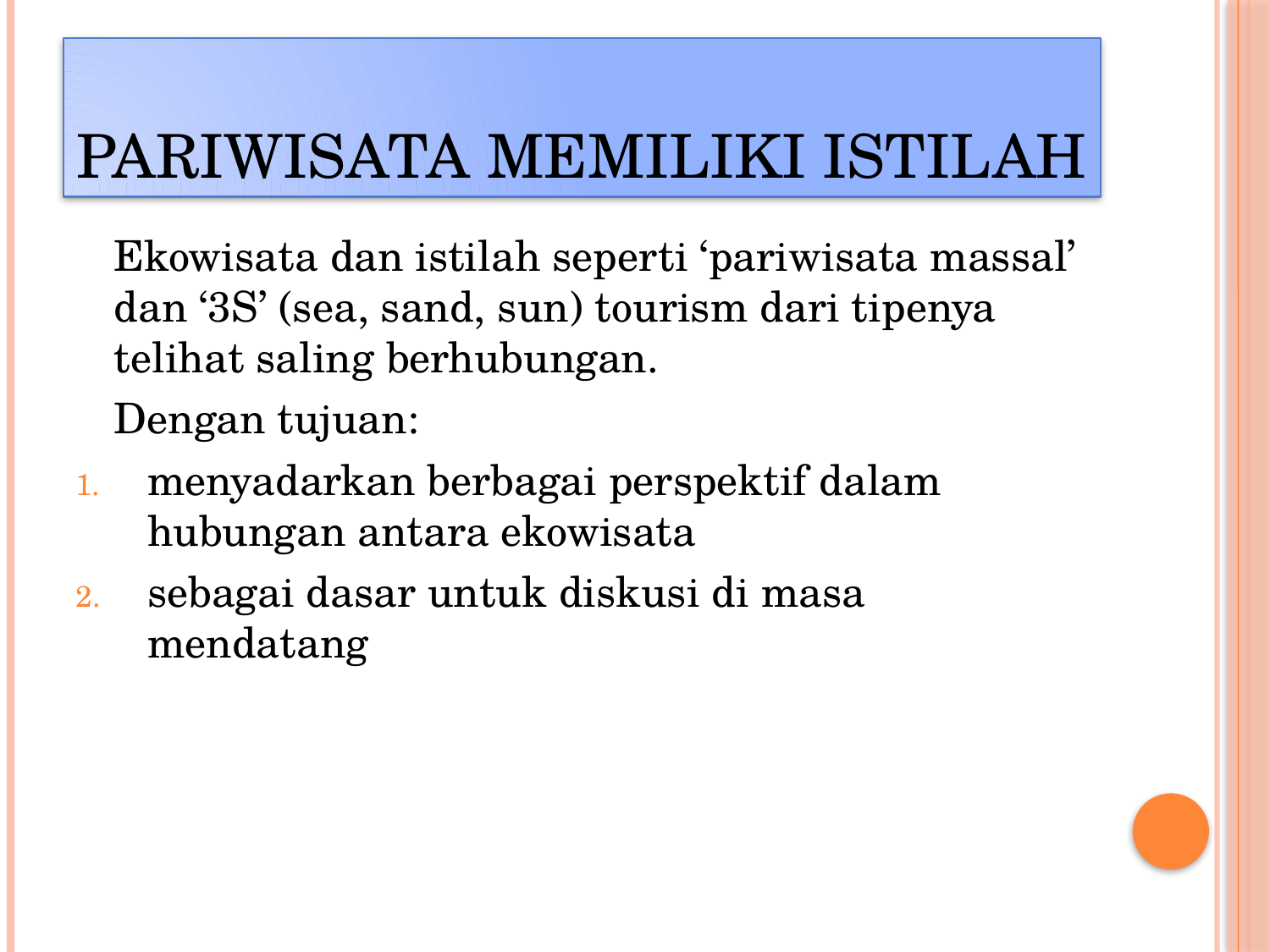

# Pariwisata Memiliki Istilah
	Ekowisata dan istilah seperti ‘pariwisata massal’ dan ‘3S’ (sea, sand, sun) tourism dari tipenya telihat saling berhubungan.
	Dengan tujuan:
menyadarkan berbagai perspektif dalam hubungan antara ekowisata
sebagai dasar untuk diskusi di masa mendatang